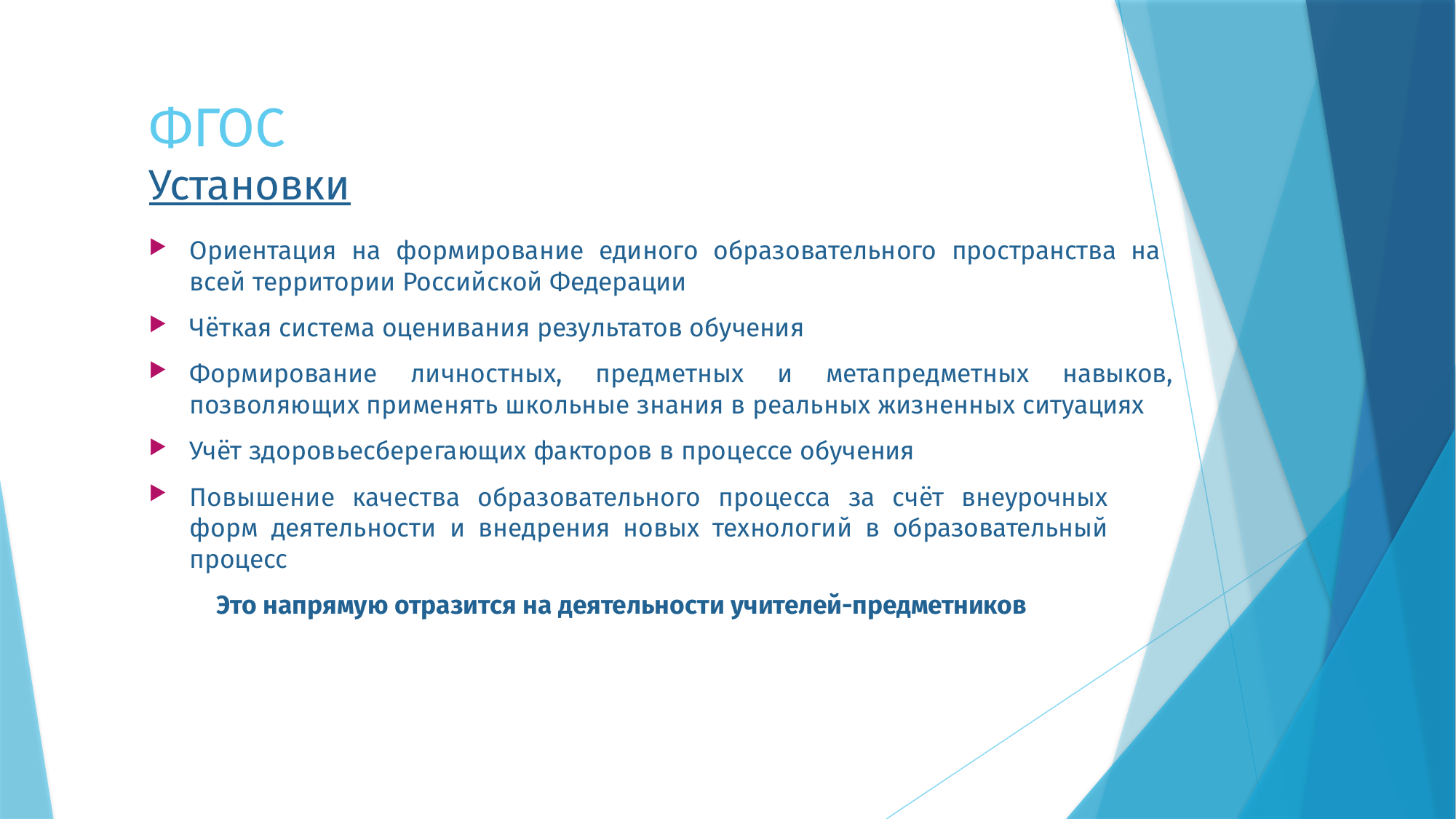

# ФГОС
Установки
Ориентация на формирование единого образовательного пространства на всей территории Российской Федерации
Чёткая система оценивания результатов обучения
Формирование личностных, предметных и метапредметных навыков, позволяющих применять школьные знания в реальных жизненных ситуациях
Учёт здоровьесберегающих факторов в процессе обучения
Повышение качества образовательного процесса за счёт внеурочных форм деятельности и внедрения новых технологий в образовательный процесс
Это напрямую отразится на деятельности учителей-предметников